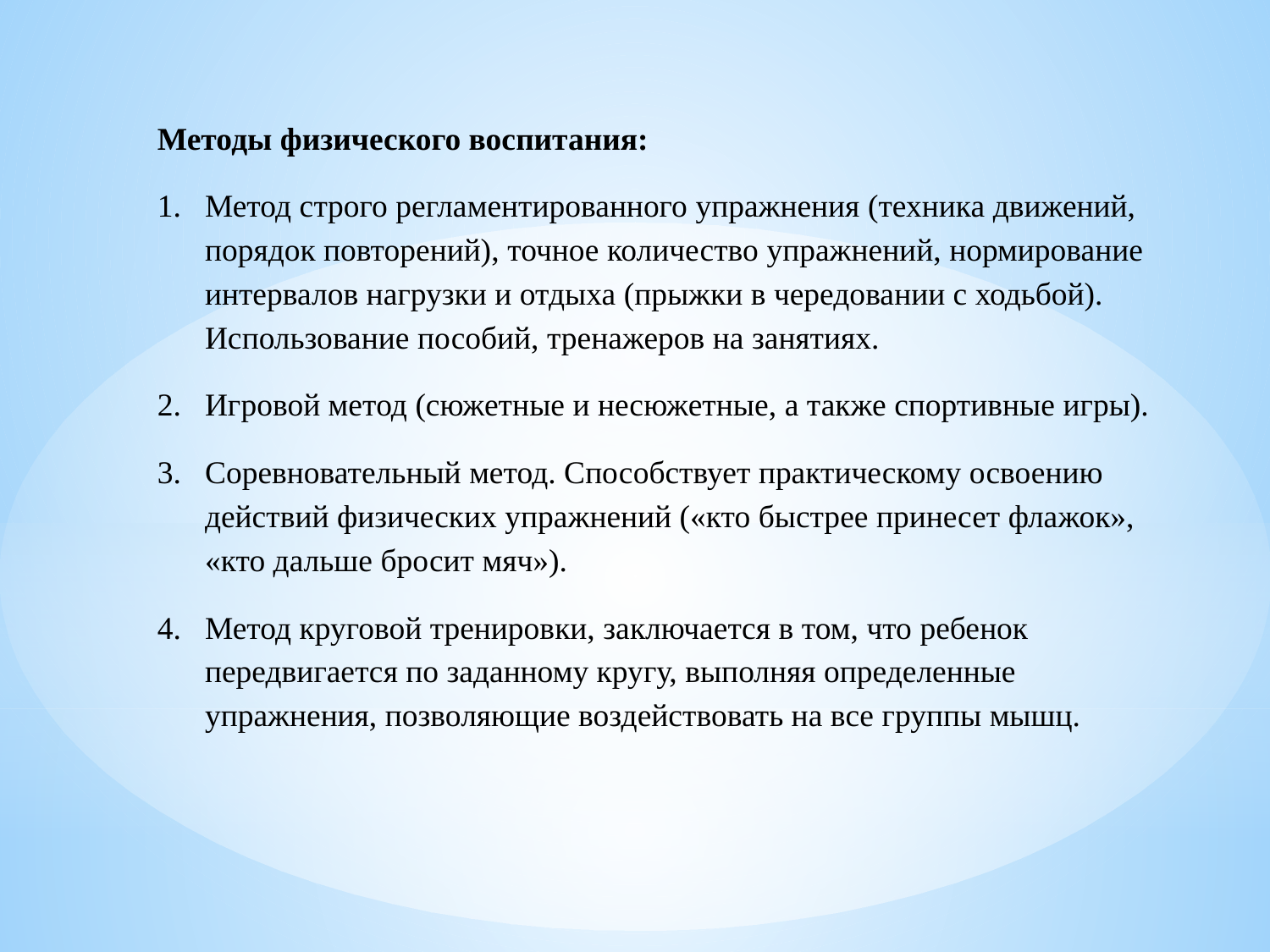

Методы физического воспитания:
Метод строго регламентированного упражнения (техника движений, порядок повторений), точное количество упражнений, нормирование интервалов нагрузки и отдыха (прыжки в чередовании с ходьбой). Использование пособий, тренажеров на занятиях.
Игровой метод (сюжетные и несюжетные, а также спортивные игры).
Соревновательный метод. Способствует практическому освоению действий физических упражнений («кто быстрее принесет флажок», «кто дальше бросит мяч»).
Метод круговой тренировки, заключается в том, что ребенок передвигается по заданному кругу, выполняя определенные упражнения, позволяющие воздействовать на все группы мышц.